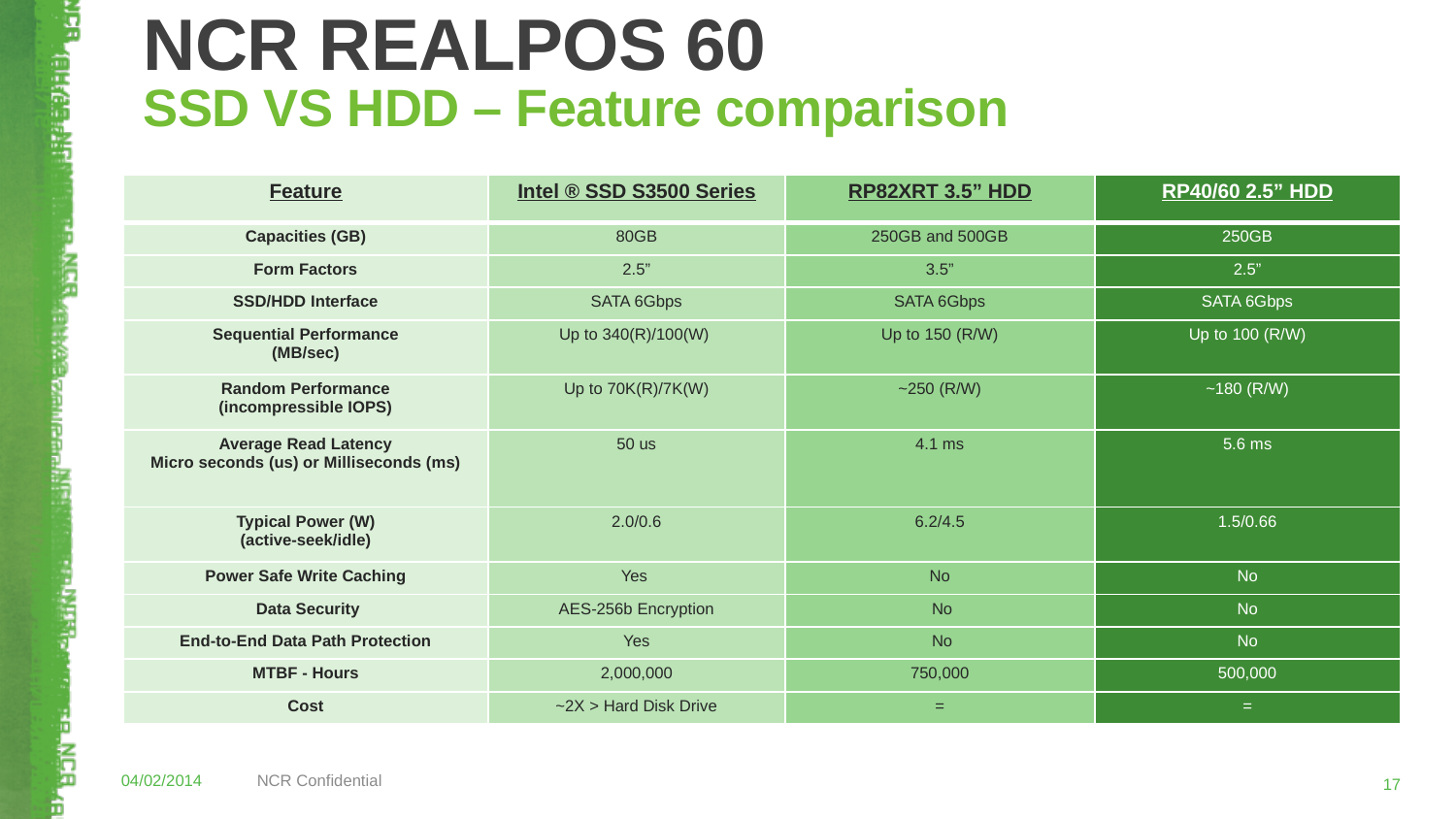

NCR REALPOS 60
SSD VS HDD – Feature comparison
| Feature | Intel ® SSD S3500 Series | RP82XRT 3.5” HDD | RP40/60 2.5” HDD |
| --- | --- | --- | --- |
| Capacities (GB) | 80GB | 250GB and 500GB | 250GB |
| Form Factors | 2.5” | 3.5” | 2.5” |
| SSD/HDD Interface | SATA 6Gbps | SATA 6Gbps | SATA 6Gbps |
| Sequential Performance (MB/sec) | Up to 340(R)/100(W) | Up to 150 (R/W) | Up to 100 (R/W) |
| Random Performance (incompressible IOPS) | Up to 70K(R)/7K(W) | ~250 (R/W) | ~180 (R/W) |
| Average Read Latency Micro seconds (us) or Milliseconds (ms) | 50 us | 4.1 ms | 5.6 ms |
| Typical Power (W) (active-seek/idle) | 2.0/0.6 | 6.2/4.5 | 1.5/0.66 |
| Power Safe Write Caching | Yes | No | No |
| Data Security | AES-256b Encryption | No | No |
| End-to-End Data Path Protection | Yes | No | No |
| MTBF - Hours | 2,000,000 | 750,000 | 500,000 |
| Cost | ~2X > Hard Disk Drive | = | = |
04/02/2014
NCR Confidential
17